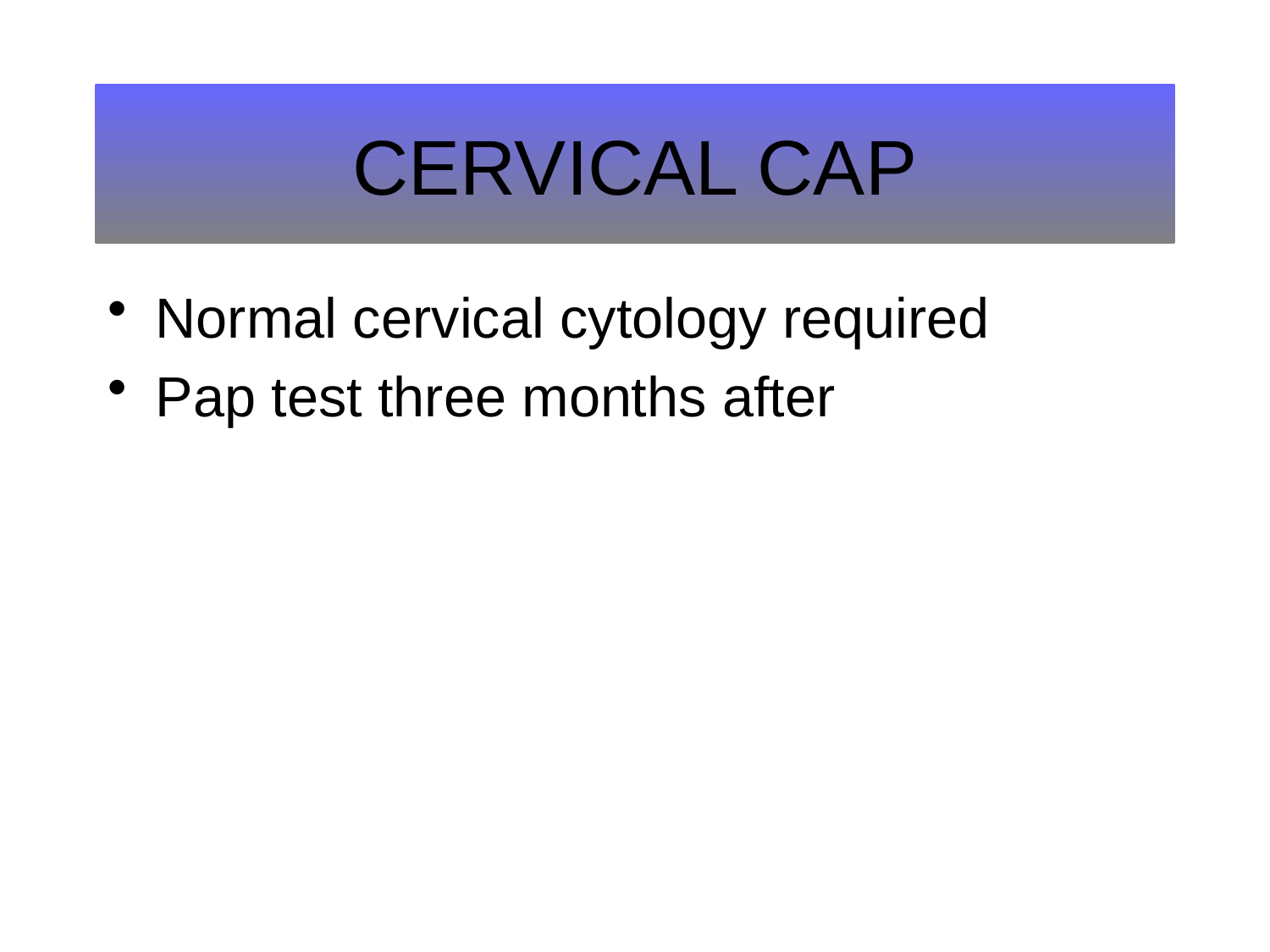

# CERVICAL CAP
Normal cervical cytology required
Pap test three months after